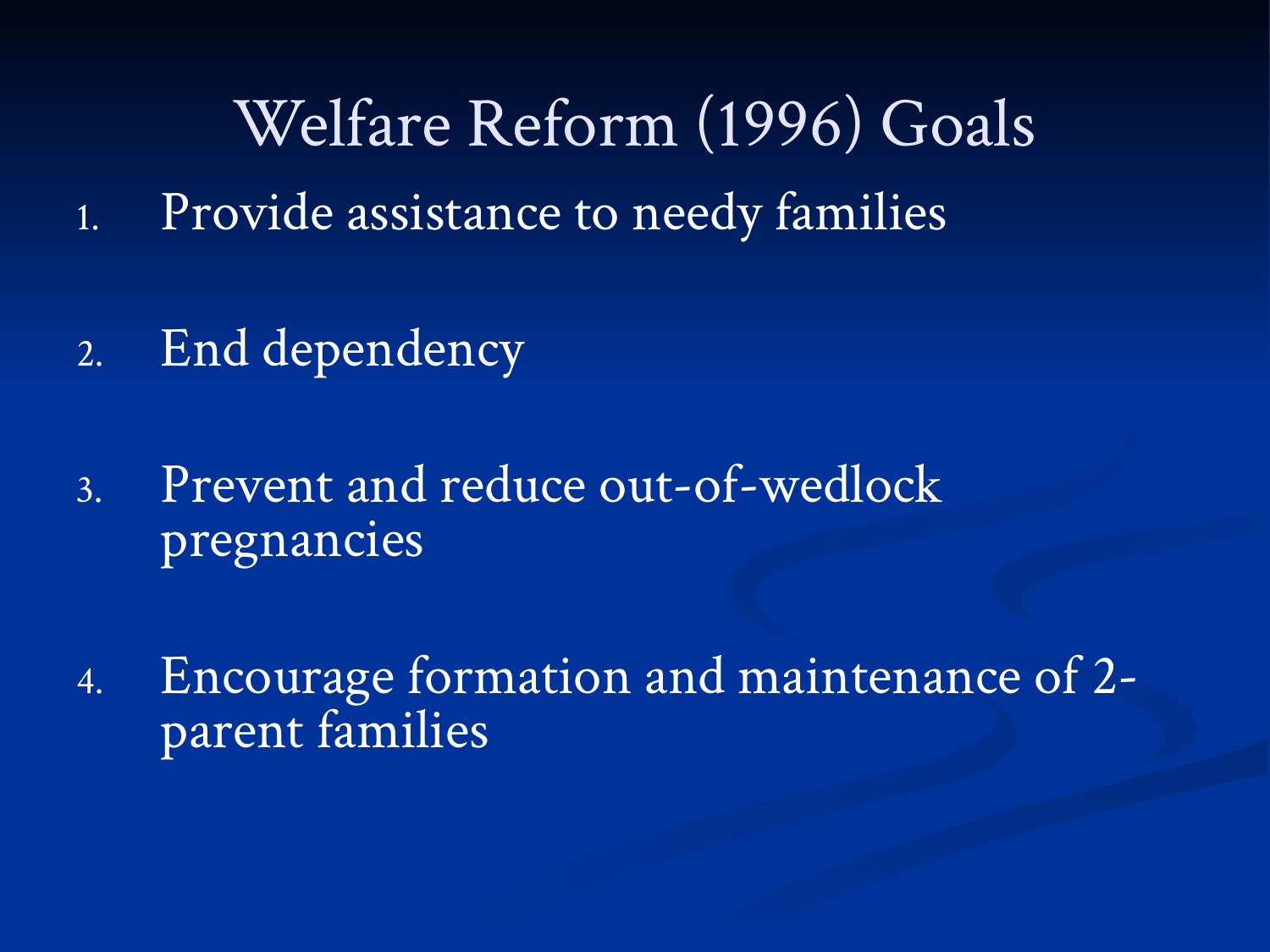

Welfare Reform (1996) Goals
# Provide assistance to needy families

End dependency

Prevent and reduce out-of-wedlock pregnancies

Encourage formation and maintenance of 2-parent families